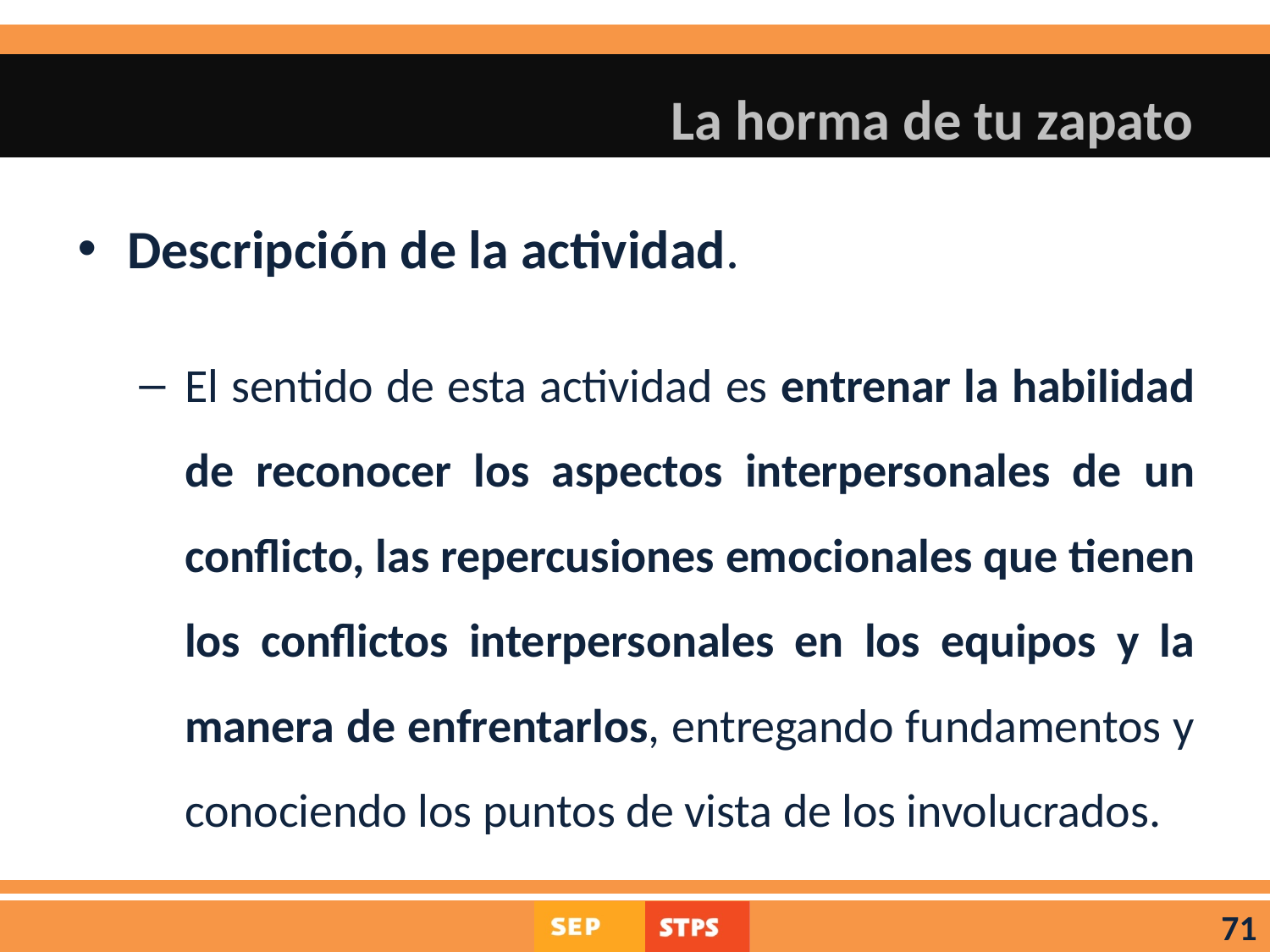

# La horma de tu zapato
Descripción de la actividad.

El sentido de esta actividad es entrenar la habilidad de reconocer los aspectos interpersonales de un conflicto, las repercusiones emocionales que tienen los conflictos interpersonales en los equipos y la manera de enfrentarlos, entregando fundamentos y conociendo los puntos de vista de los involucrados.
71